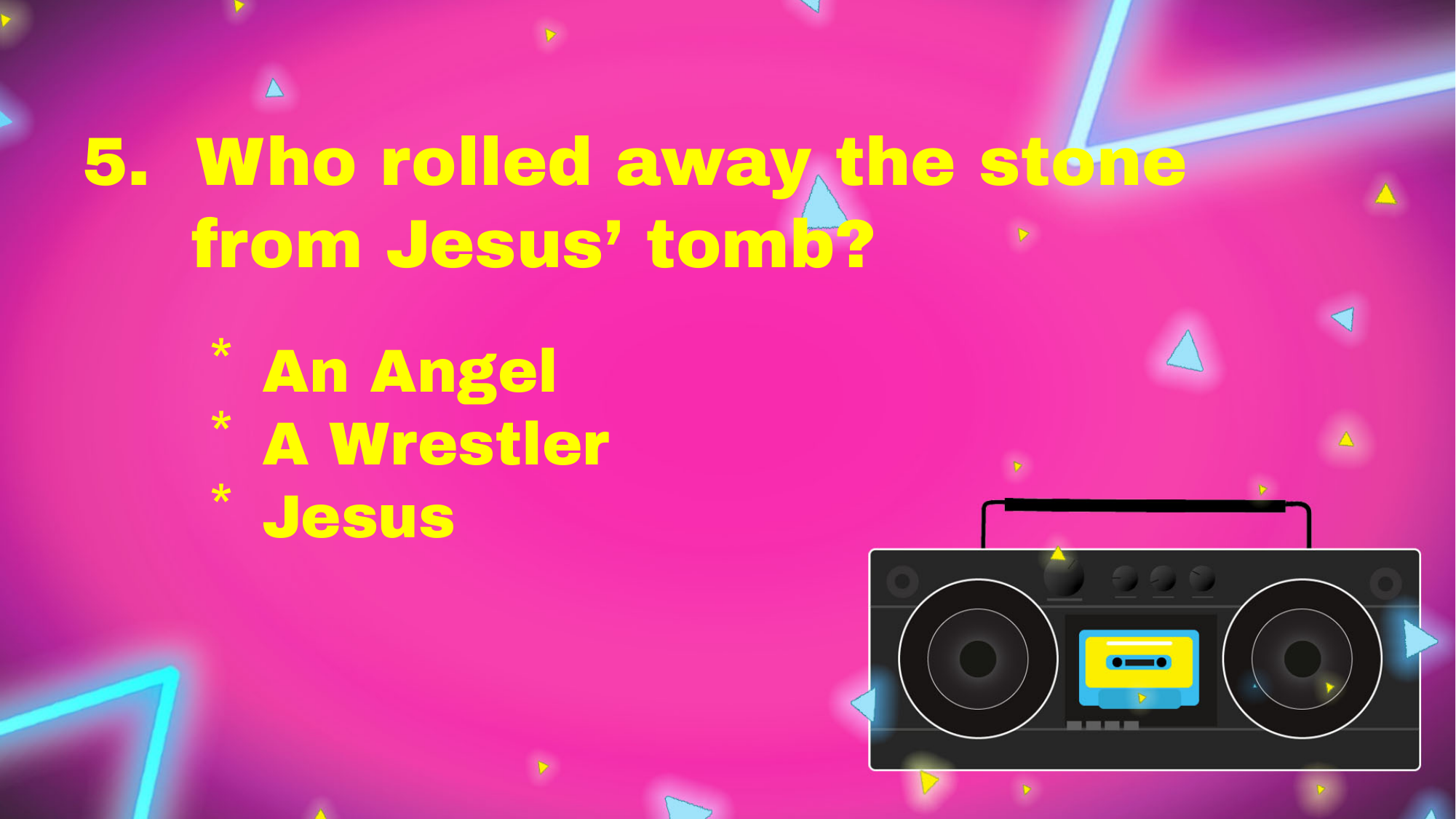

5.  Who rolled away the stone
	from Jesus’ tomb?
An Angel
A Wrestler
Jesus